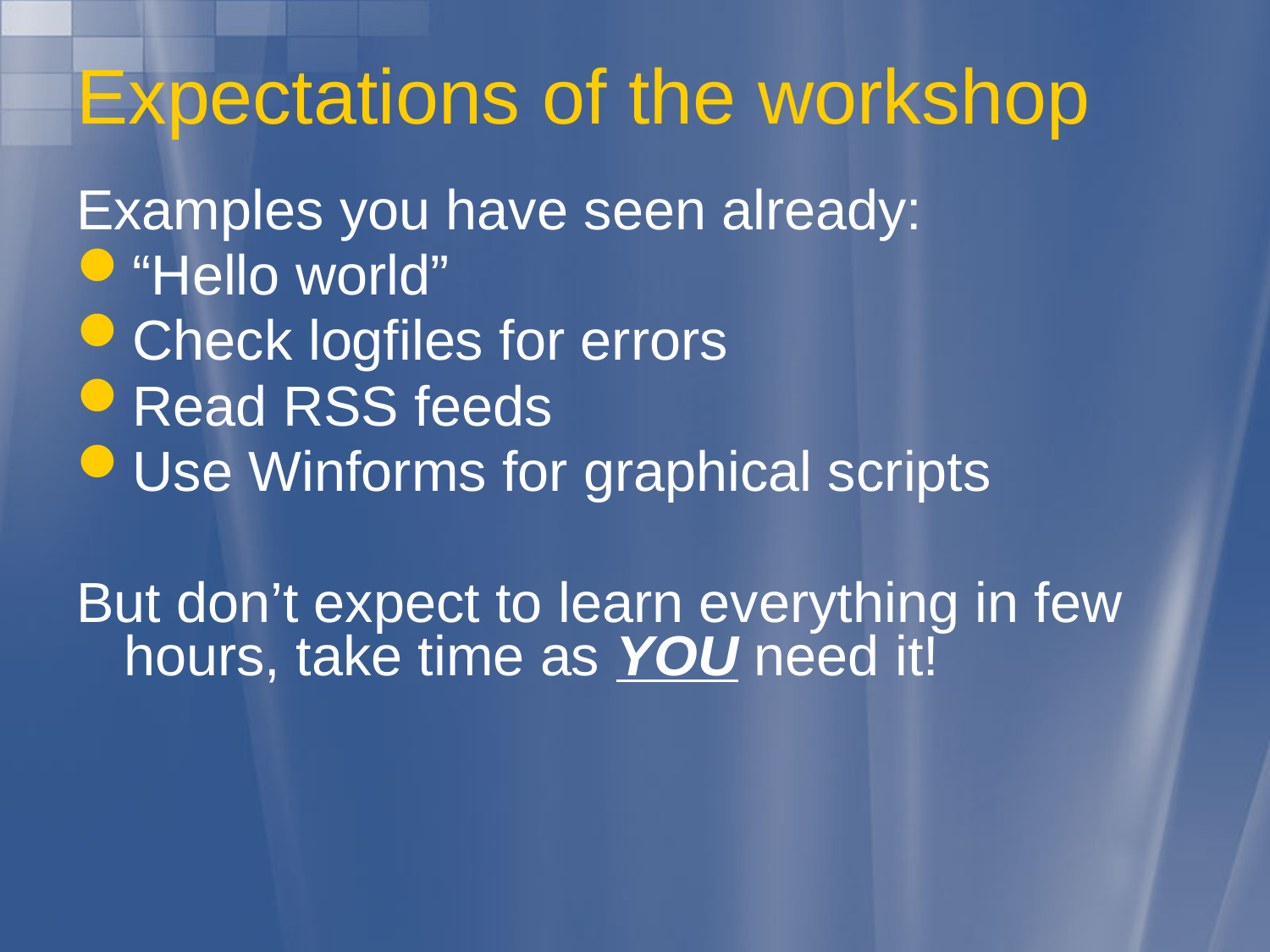

# Expectations of the workshop
Examples you have seen already:
“Hello world”
Check logfiles for errors
Read RSS feeds
Use Winforms for graphical scripts

But don’t expect to learn everything in few hours, take time as YOU need it!